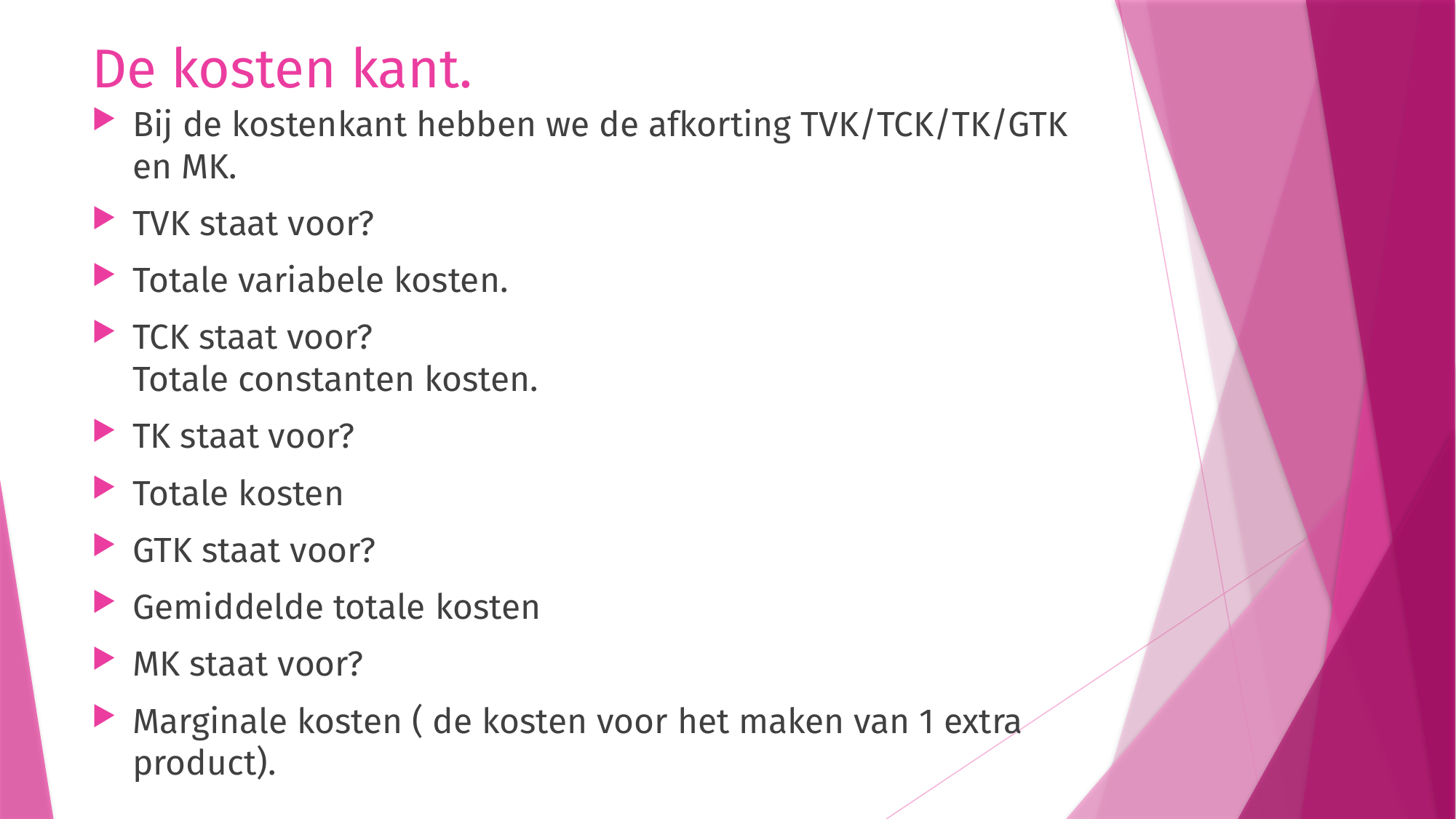

# De kosten kant.
Bij de kostenkant hebben we de afkorting TVK/TCK/TK/GTK en MK.
TVK staat voor?
Totale variabele kosten.
TCK staat voor?
Totale constanten kosten.
TK staat voor?
Totale kosten
GTK staat voor?
Gemiddelde totale kosten
MK staat voor?
Marginale kosten ( de kosten voor het maken van 1 extra product).